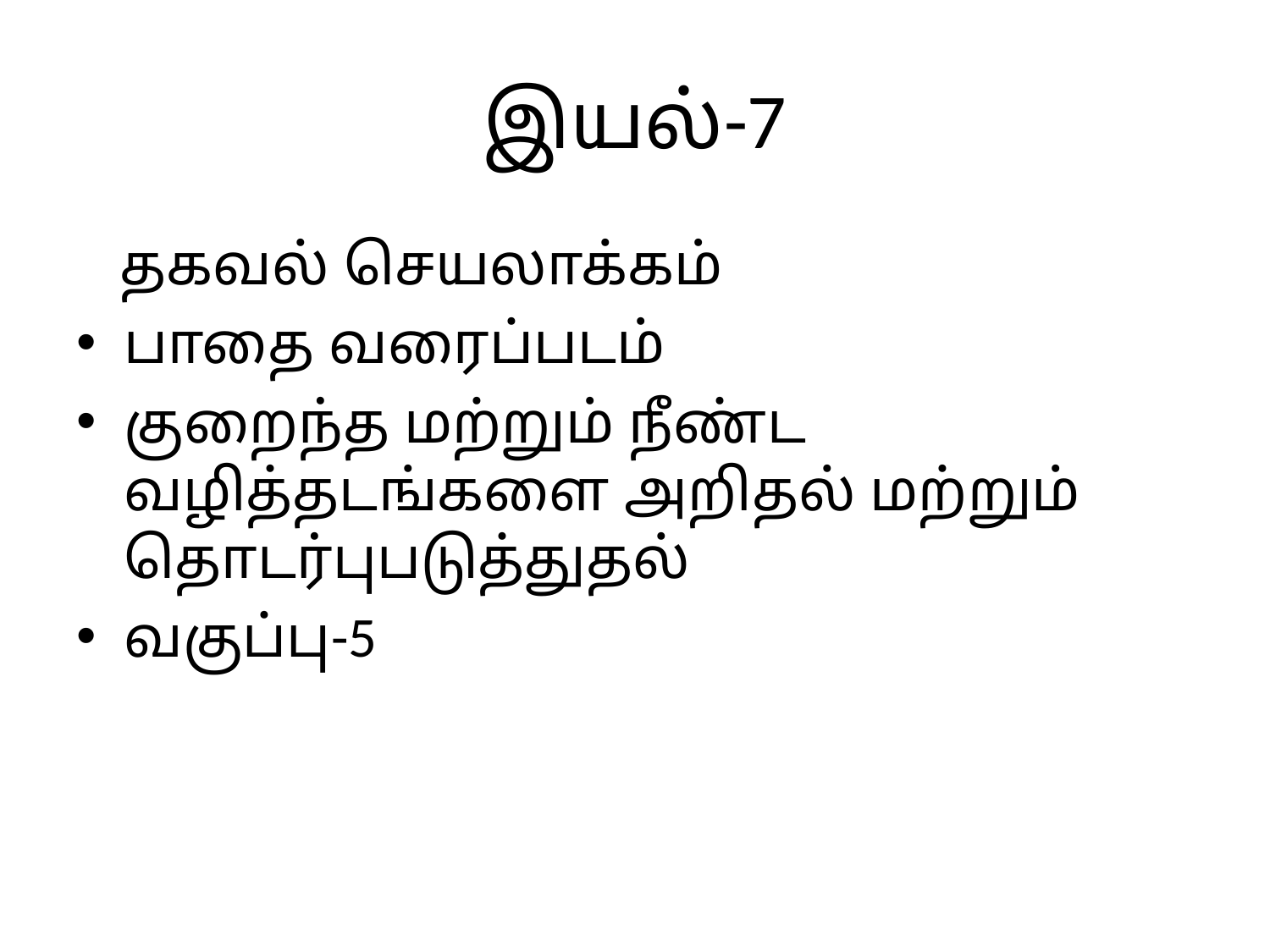

# இயல்-7
   தகவல் செயலாக்கம்
பாதை வரைப்படம்
குறைந்த மற்றும் நீண்ட வழித்தடங்களை அறிதல் மற்றும் தொடர்புபடுத்துதல்
வகுப்பு-5